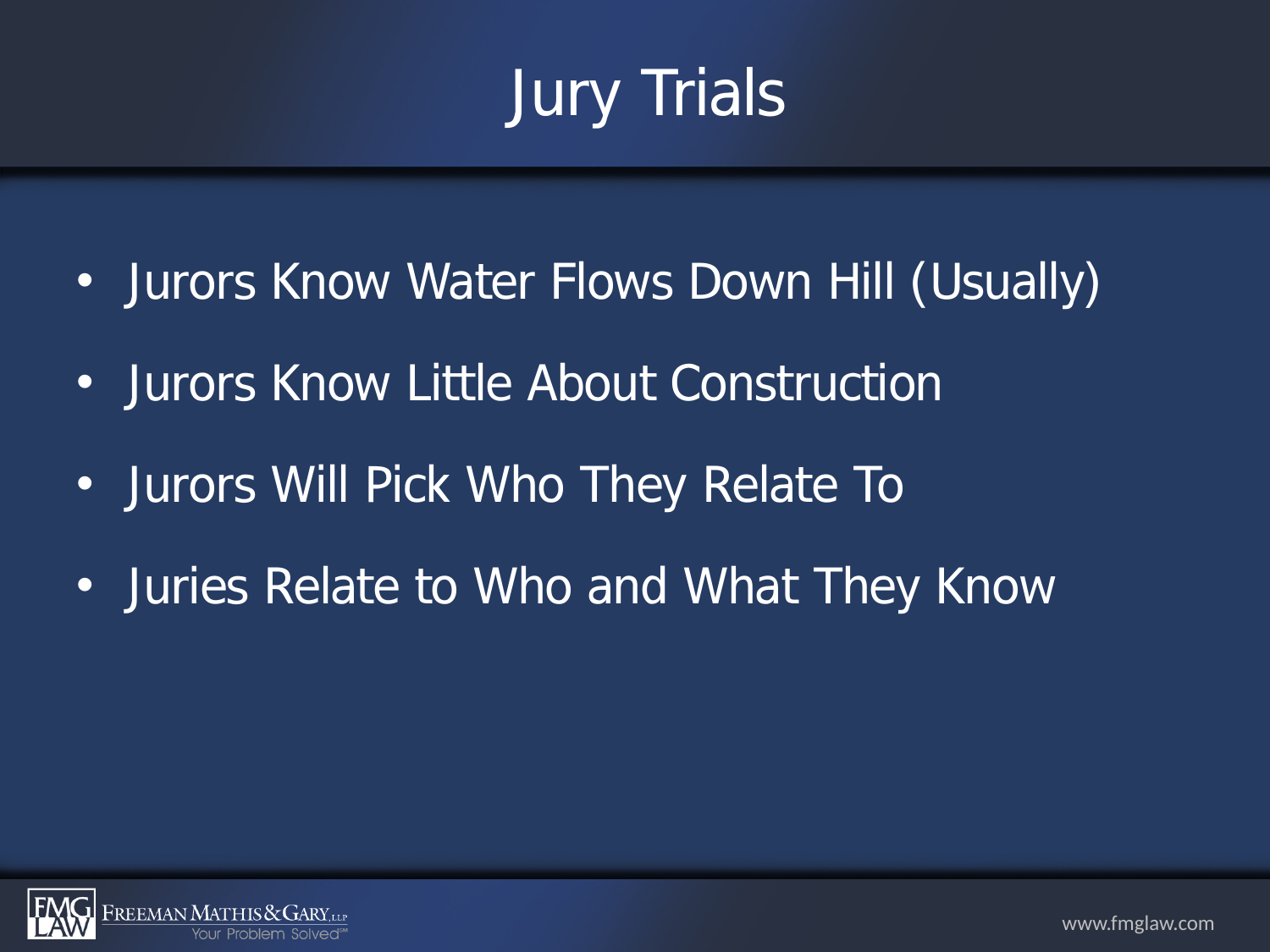

# Jury Trials
Jurors Know Water Flows Down Hill (Usually)
Jurors Know Little About Construction
Jurors Will Pick Who They Relate To
Juries Relate to Who and What They Know